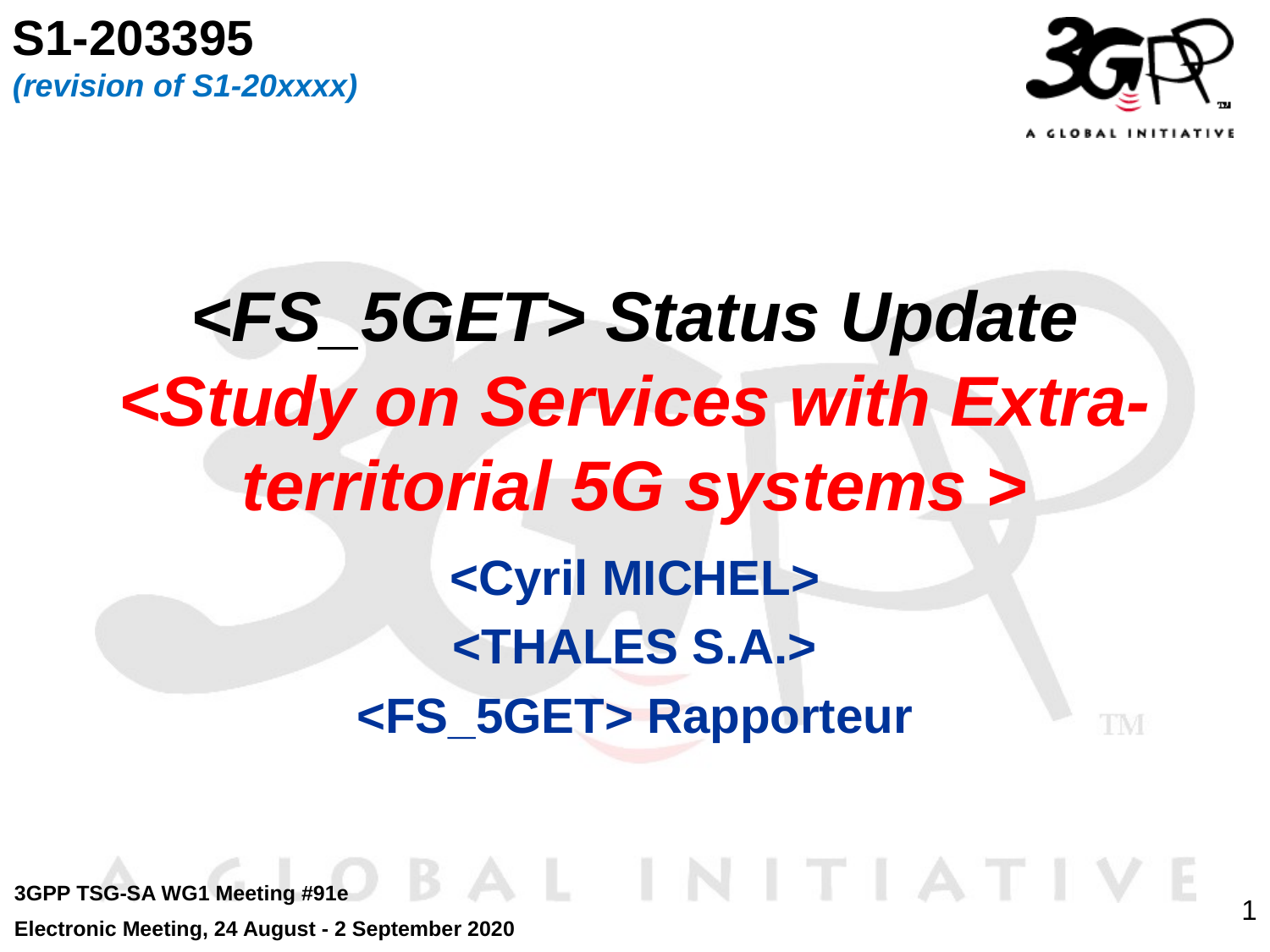

S1-203395
(revision of S1-20xxxx)
# <FS_5GET> Status Update <Study on Services with Extra-territorial 5G systems >
<Cyril MICHEL>
<THALES S.A.>
<FS_5GET> Rapporteur
3GPP TSG-SA WG1 Meeting #91e
Electronic Meeting, 24 August - 2 September 2020
1